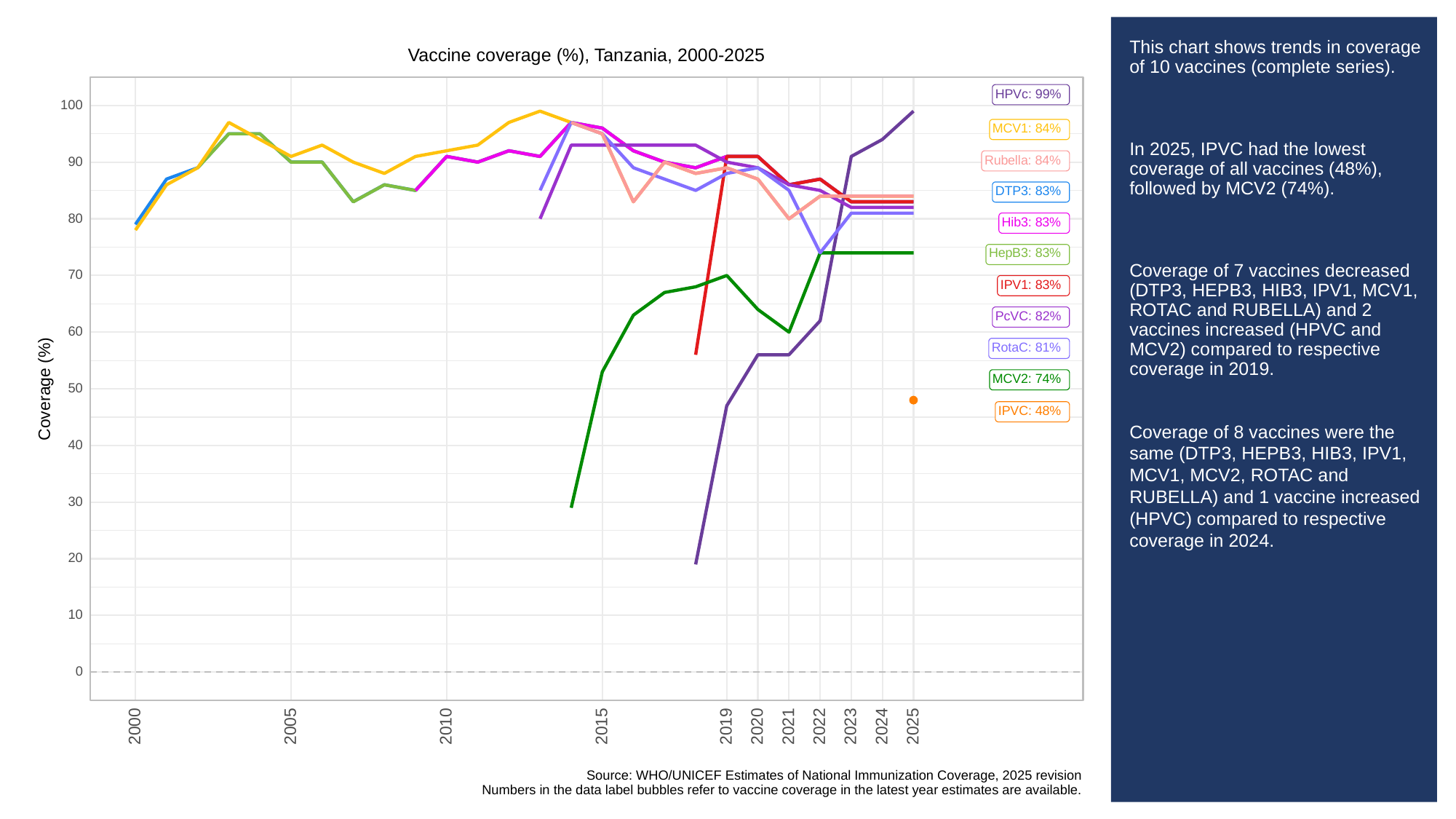

# This chart shows trends in coverage of 10 vaccines (complete series).

In 2025, IPVC had the lowest coverage of all vaccines (48%), followed by MCV2 (74%).

Coverage of 7 vaccines decreased (DTP3, HEPB3, HIB3, IPV1, MCV1, ROTAC and RUBELLA) and 2 vaccines increased (HPVC and MCV2) compared to respective coverage in 2019.

Coverage of 8 vaccines were the same (DTP3, HEPB3, HIB3, IPV1, MCV1, MCV2, ROTAC and RUBELLA) and 1 vaccine increased (HPVC) compared to respective coverage in 2024.

Vaccine coverage (%), Tanzania, 2000-2025

HPVc: 99%

100

MCV1: 84%

Rubella: 84%

90

DTP3: 83%

80

Hib3: 83%

HepB3: 83%

70

IPV1: 83%

PcVC: 82%
60

RotaC: 81%

MCV2: 74%
Coverage (%)
50

IPVC: 48%

40

30

20

10

0

2023
2000
2005
2010
2015
2019
2020
2021
2022
2024
2025
Source: WHO/UNICEF Estimates of National Immunization Coverage, 2025 revision
Numbers in the data label bubbles refer to vaccine coverage in the latest year estimates are available.